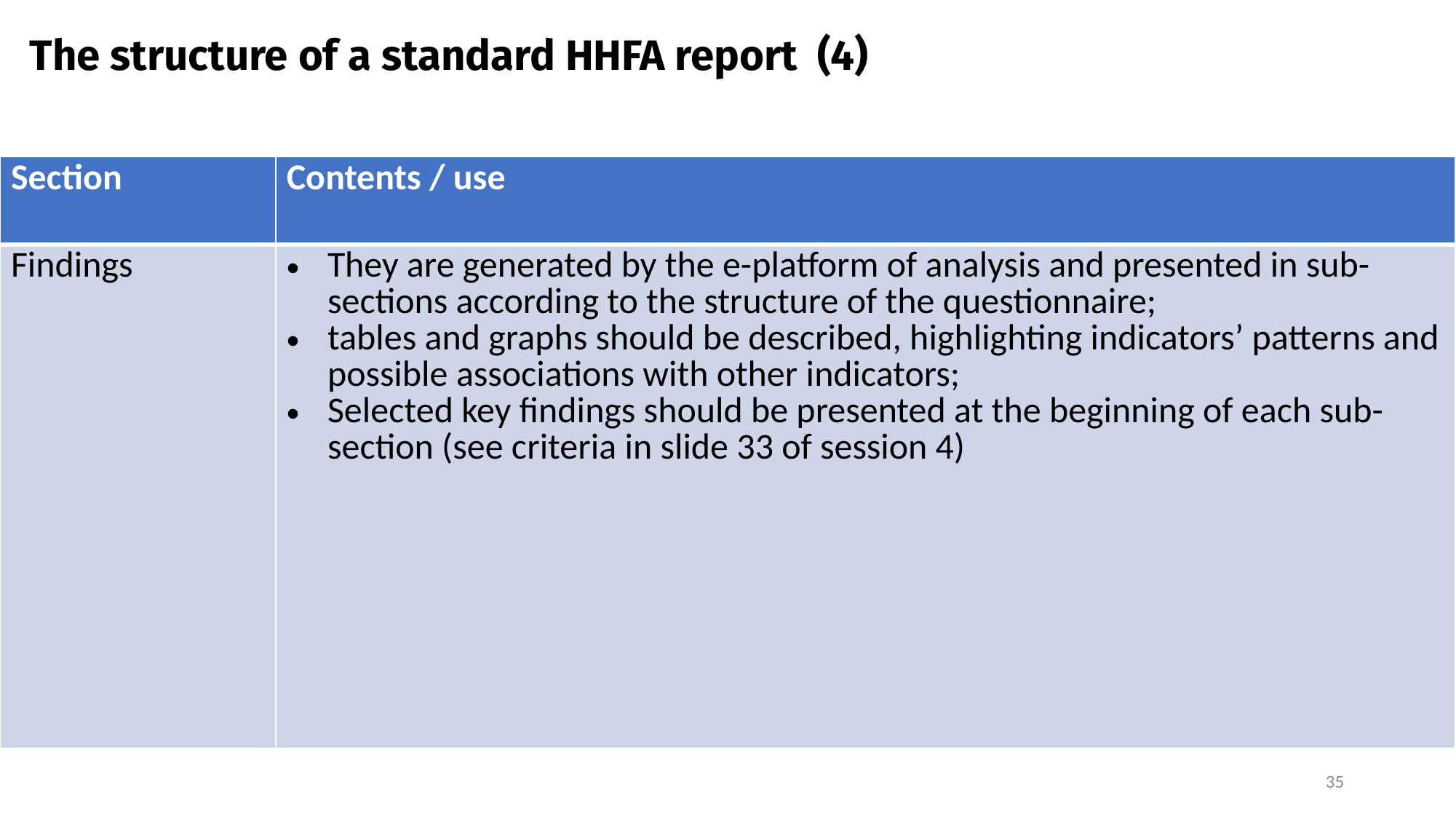

# The structure of a standard HHFA report  (4)
| Section | Contents / use |
| --- | --- |
| Findings | They are generated by the e-platform of analysis and presented in sub-sections according to the structure of the questionnaire; tables and graphs should be described, highlighting indicators’ patterns and possible associations with other indicators; Selected key findings should be presented at the beginning of each sub-section (see criteria in slide 33 of session 4) |
35